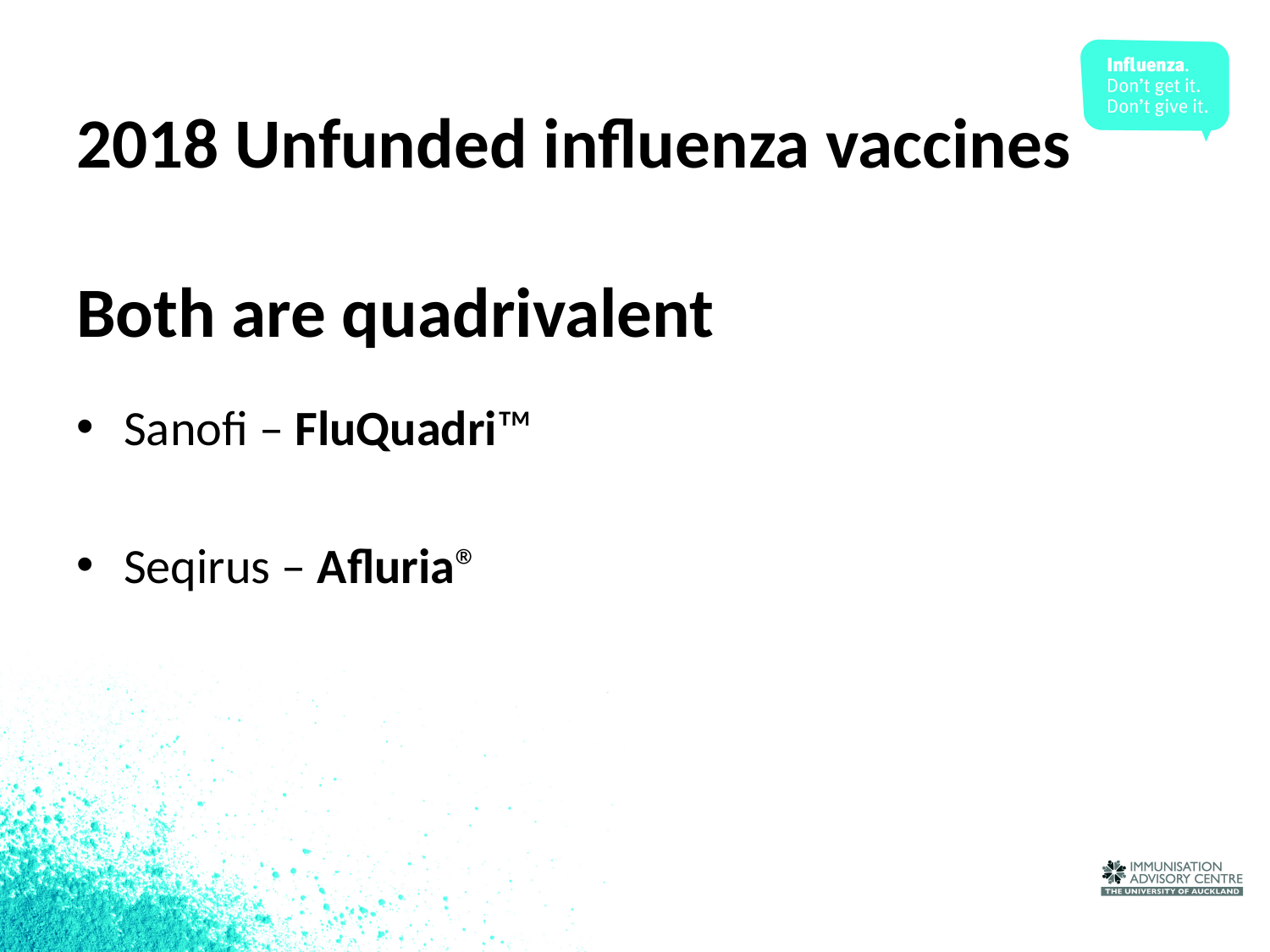

# 2018 Unfunded influenza vaccines Both are quadrivalent
Sanofi – FluQuadri™

Seqirus – Afluria®